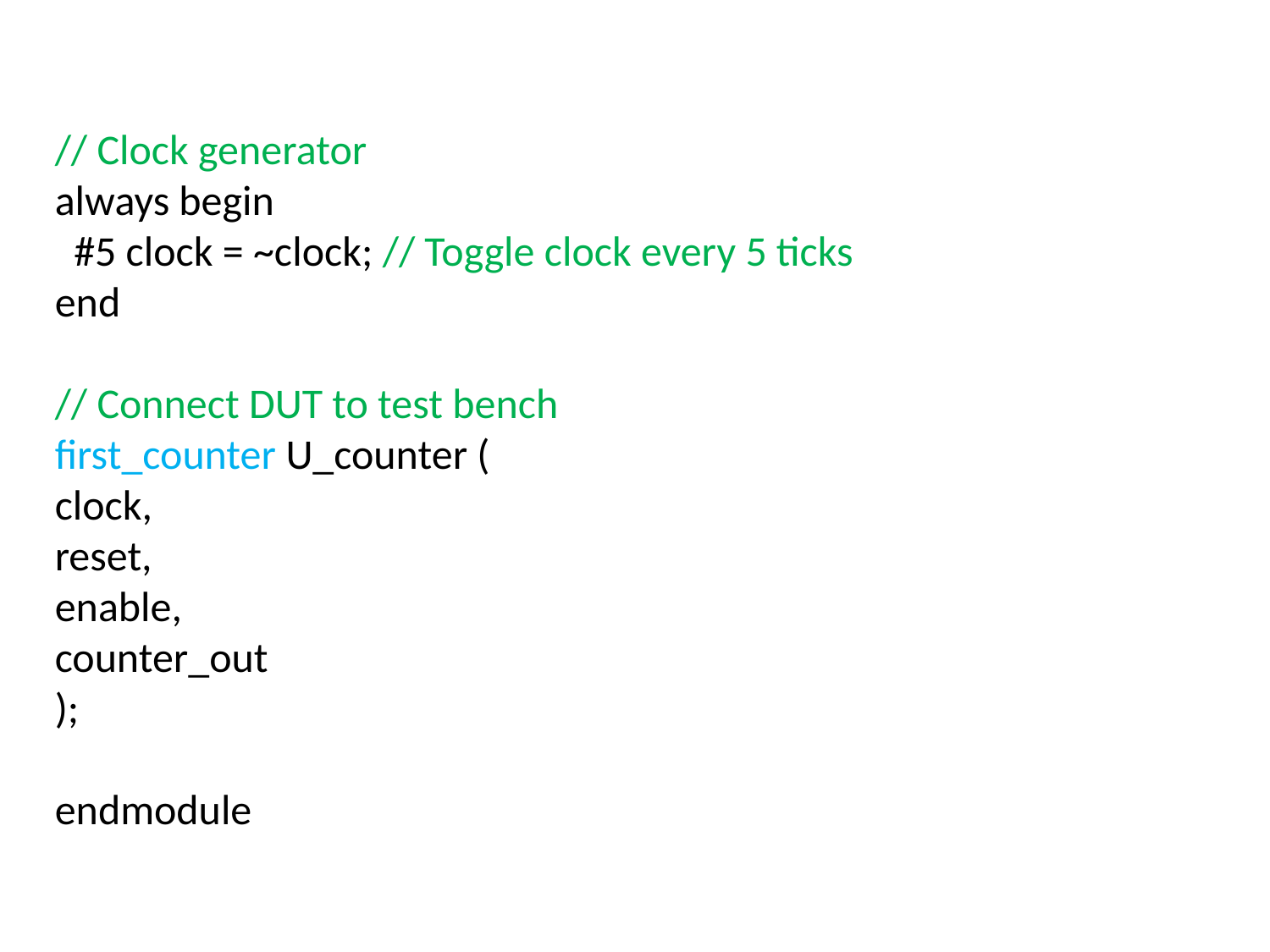

// Clock generator
always begin
  #5 clock = ~clock; // Toggle clock every 5 ticks
end

// Connect DUT to test bench
first_counter U_counter (
clock,
reset,
enable,
counter_out
);

endmodule